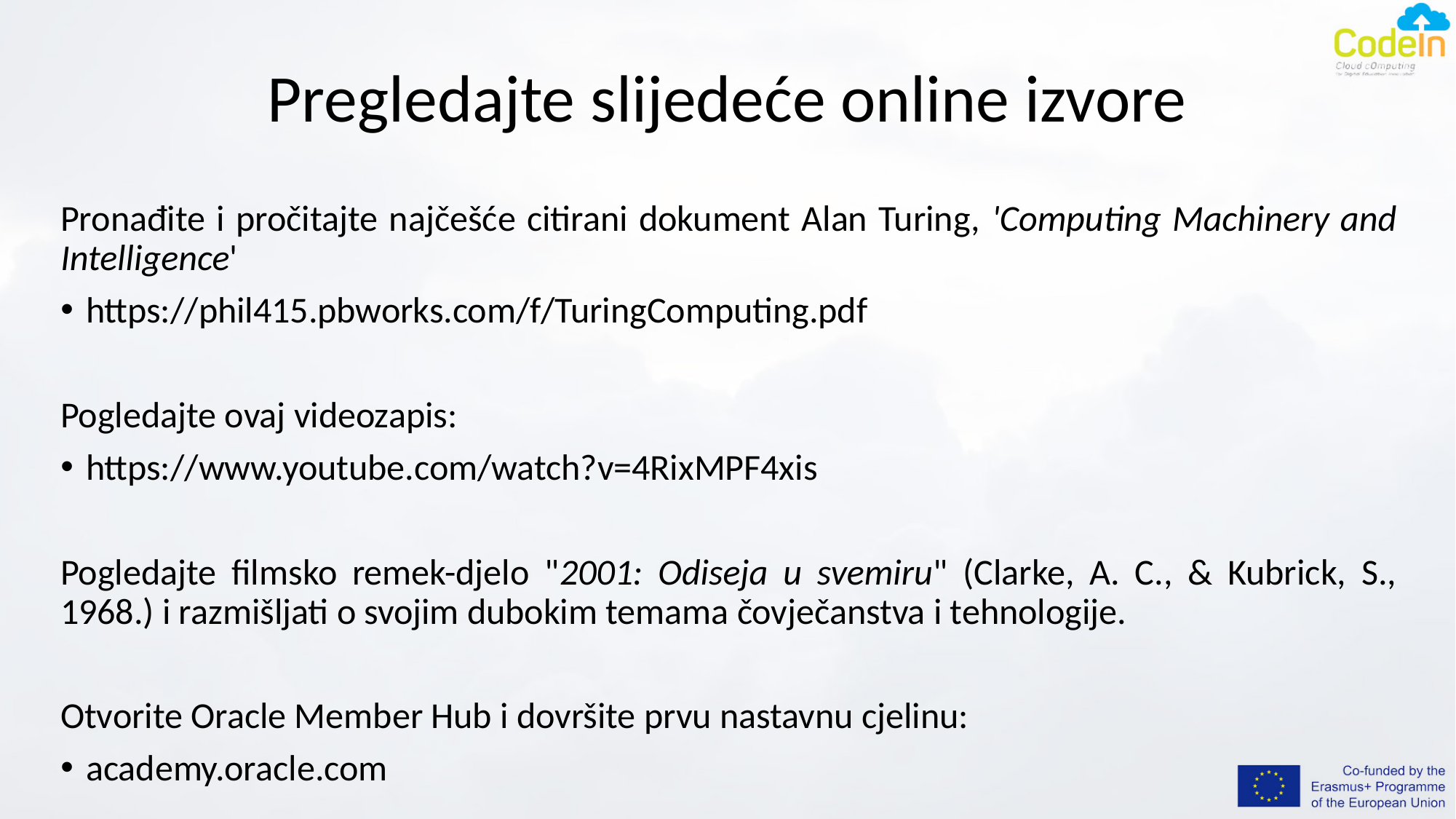

# Pregledajte slijedeće online izvore
Pronađite i pročitajte najčešće citirani dokument Alan Turing, 'Computing Machinery and Intelligence'
https://phil415.pbworks.com/f/TuringComputing.pdf

Pogledajte ovaj videozapis:
https://www.youtube.com/watch?v=4RixMPF4xis

Pogledajte filmsko remek-djelo "2001: Odiseja u svemiru" (Clarke, A. C., & Kubrick, S., 1968.) i razmišljati o svojim dubokim temama čovječanstva i tehnologije.

Otvorite Oracle Member Hub i dovršite prvu nastavnu cjelinu:
academy.oracle.com